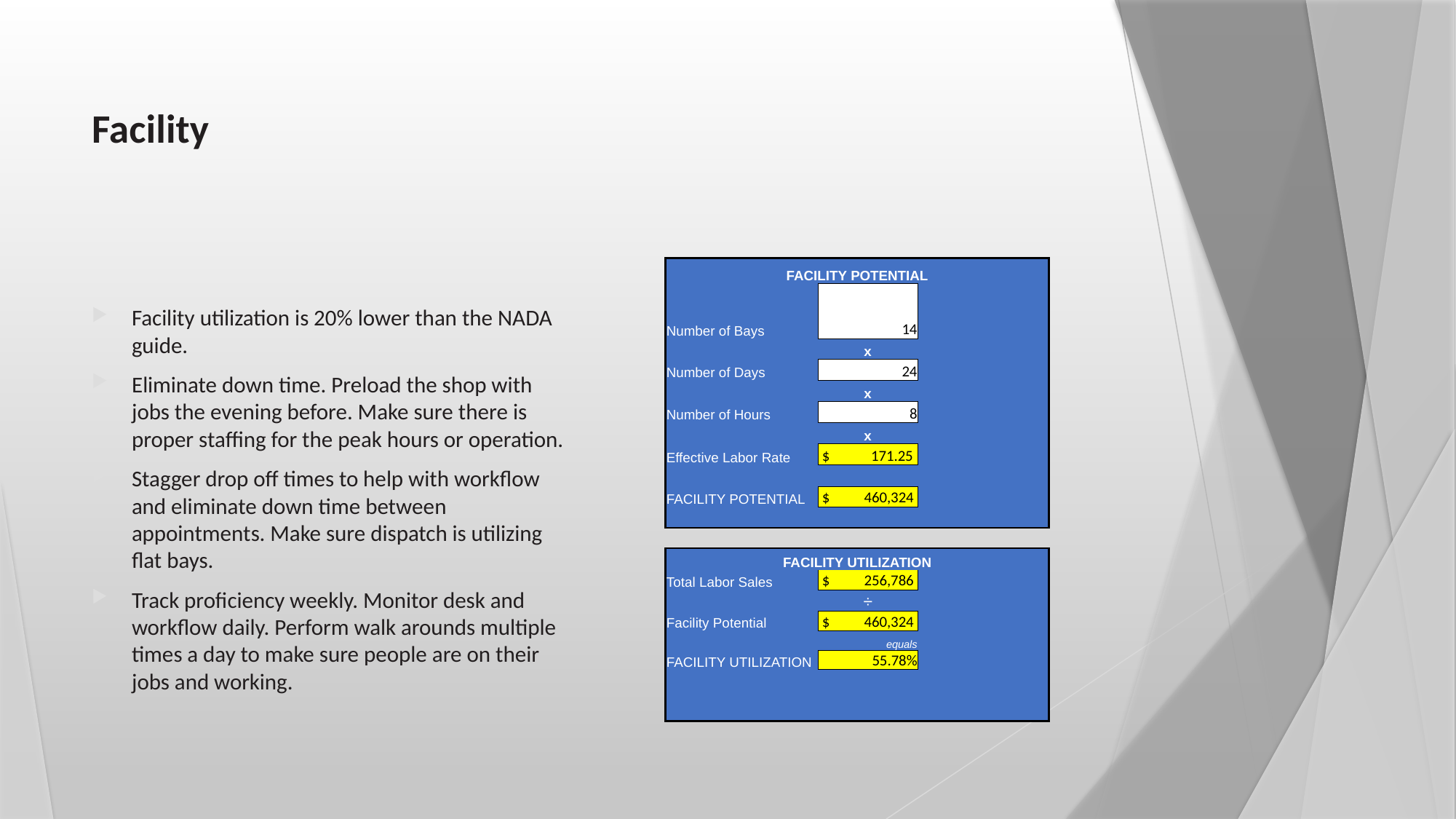

# Facility

Facility utilization is 20% lower than the NADA guide.
Eliminate down time. Preload the shop with jobs the evening before. Make sure there is proper staffing for the peak hours or operation.
Stagger drop off times to help with workflow and eliminate down time between appointments. Make sure dispatch is utilizing flat bays.
Track proficiency weekly. Monitor desk and workflow daily. Perform walk arounds multiple times a day to make sure people are on their jobs and working.

| FACILITY POTENTIAL |  |  |  |
| --- | --- | --- | --- |
| Number of Bays | 14 |  |  |
|  | x |  |  |
| Number of Days | 24 |  |  |
|  | x |  |  |
| Number of Hours | 8 |  |  |
|  | x |  |  |
| Effective Labor Rate | $ 171.25 |  |  |
|  |  |  |  |
| FACILITY POTENTIAL | $ 460,324 |  |  |
|  |  |  |  |
|  |  |  |  |
| FACILITY UTILIZATION |  |  |  |
| Total Labor Sales | $ 256,786 |  |  |
|  | ÷ |  |  |
| Facility Potential | $ 460,324 |  |  |
|  | equals |  |  |
| FACILITY UTILIZATION | 55.78% |  |  |
|  |  |  |  |
|  |  |  |  |